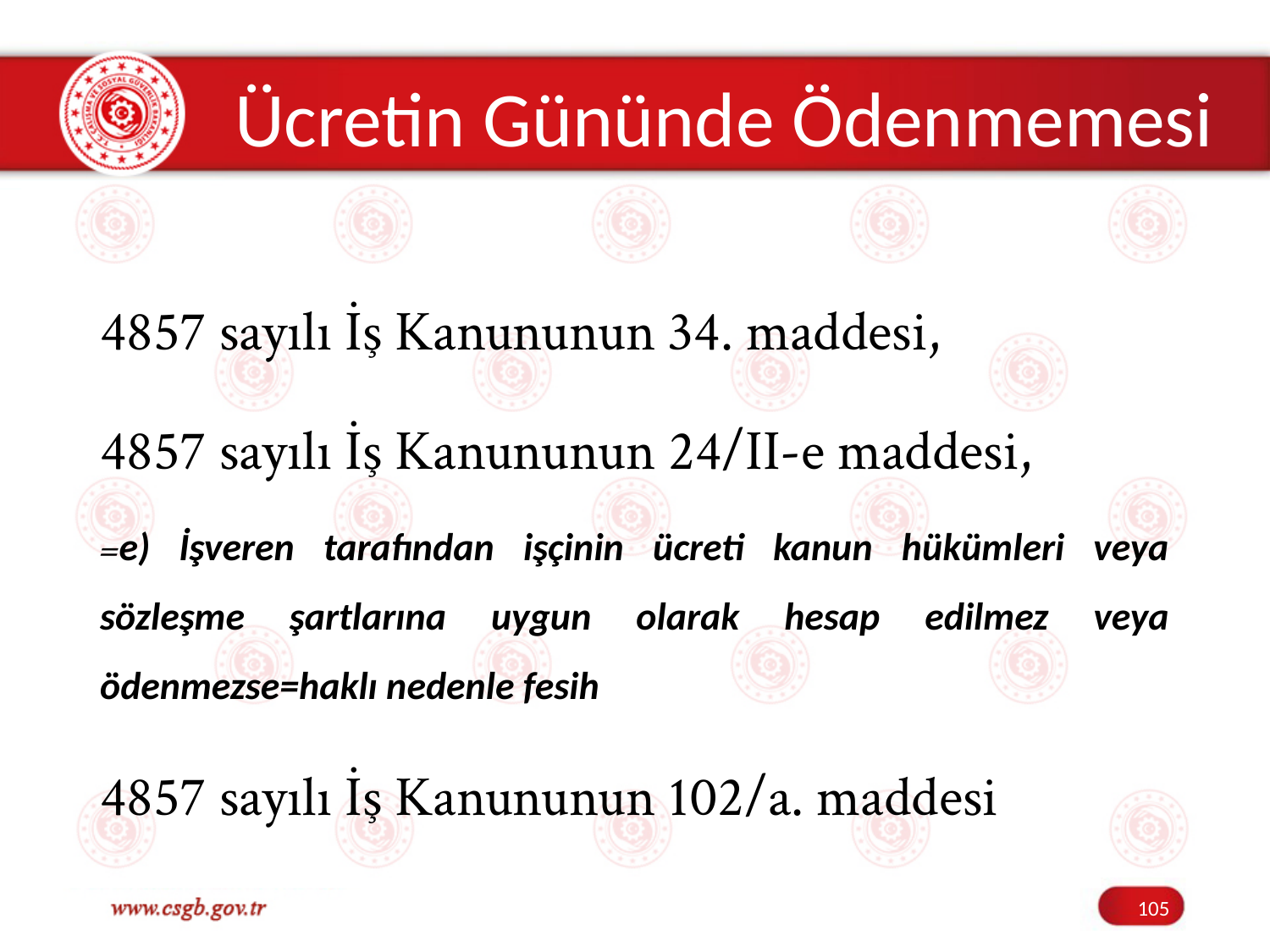

# Ücretin Gününde Ödenmemesi
4857 sayılı İş Kanununun 34. maddesi,
4857 sayılı İş Kanununun 24/II-e maddesi,
=e) İşveren tarafından işçinin ücreti kanun hükümleri veya sözleşme şartlarına uygun olarak hesap edilmez veya ödenmezse=haklı nedenle fesih
4857 sayılı İş Kanununun 102/a. maddesi

105